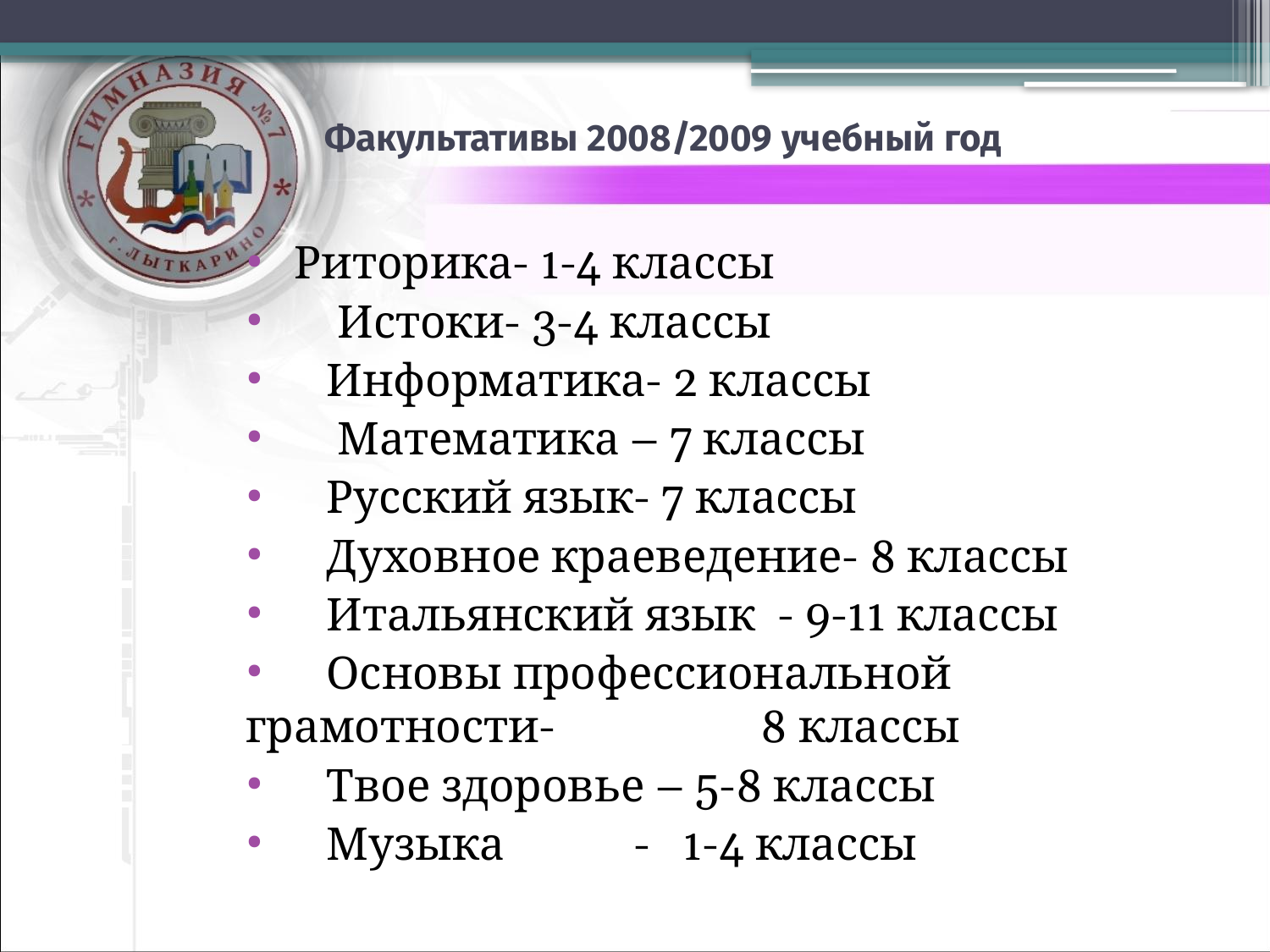

# Факультативы 2008/2009 учебный год
   Риторика- 1-4 классы
       Истоки- 3-4 классы
      Информатика- 2 классы
       Математика – 7 классы
      Русский язык- 7 классы
      Духовное краеведение- 8 классы
      Итальянский язык  - 9-11 классы
      Основы профессиональной грамотности-                   8 классы
      Твое здоровье – 5-8 классы
      Музыка            -   1-4 классы